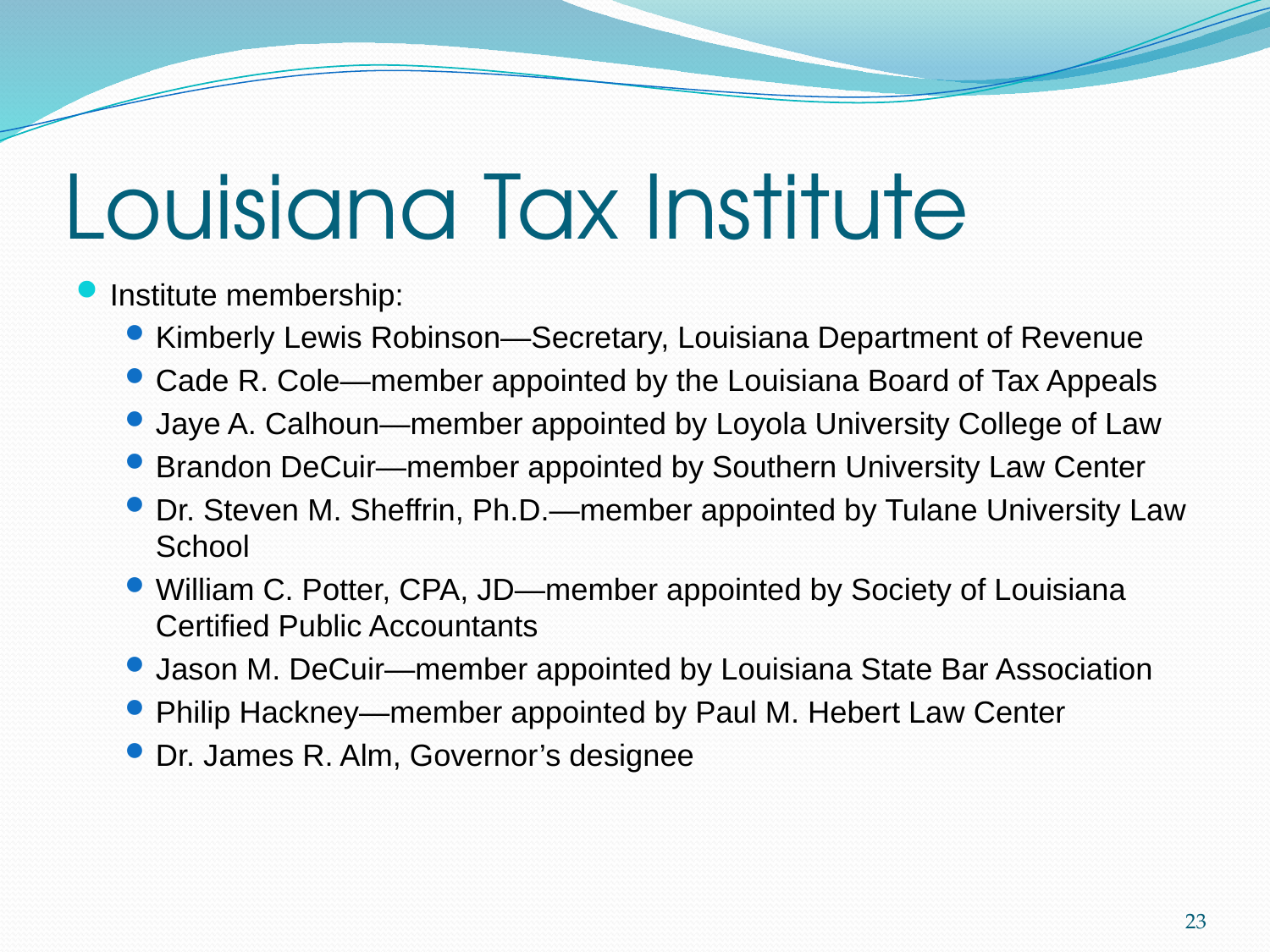

# Louisiana Tax Institute
Institute membership:
Kimberly Lewis Robinson—Secretary, Louisiana Department of Revenue
Cade R. Cole—member appointed by the Louisiana Board of Tax Appeals
Jaye A. Calhoun—member appointed by Loyola University College of Law
Brandon DeCuir—member appointed by Southern University Law Center
Dr. Steven M. Sheffrin, Ph.D.—member appointed by Tulane University Law School
William C. Potter, CPA, JD—member appointed by Society of Louisiana Certified Public Accountants
Jason M. DeCuir—member appointed by Louisiana State Bar Association
Philip Hackney—member appointed by Paul M. Hebert Law Center
Dr. James R. Alm, Governor’s designee

23